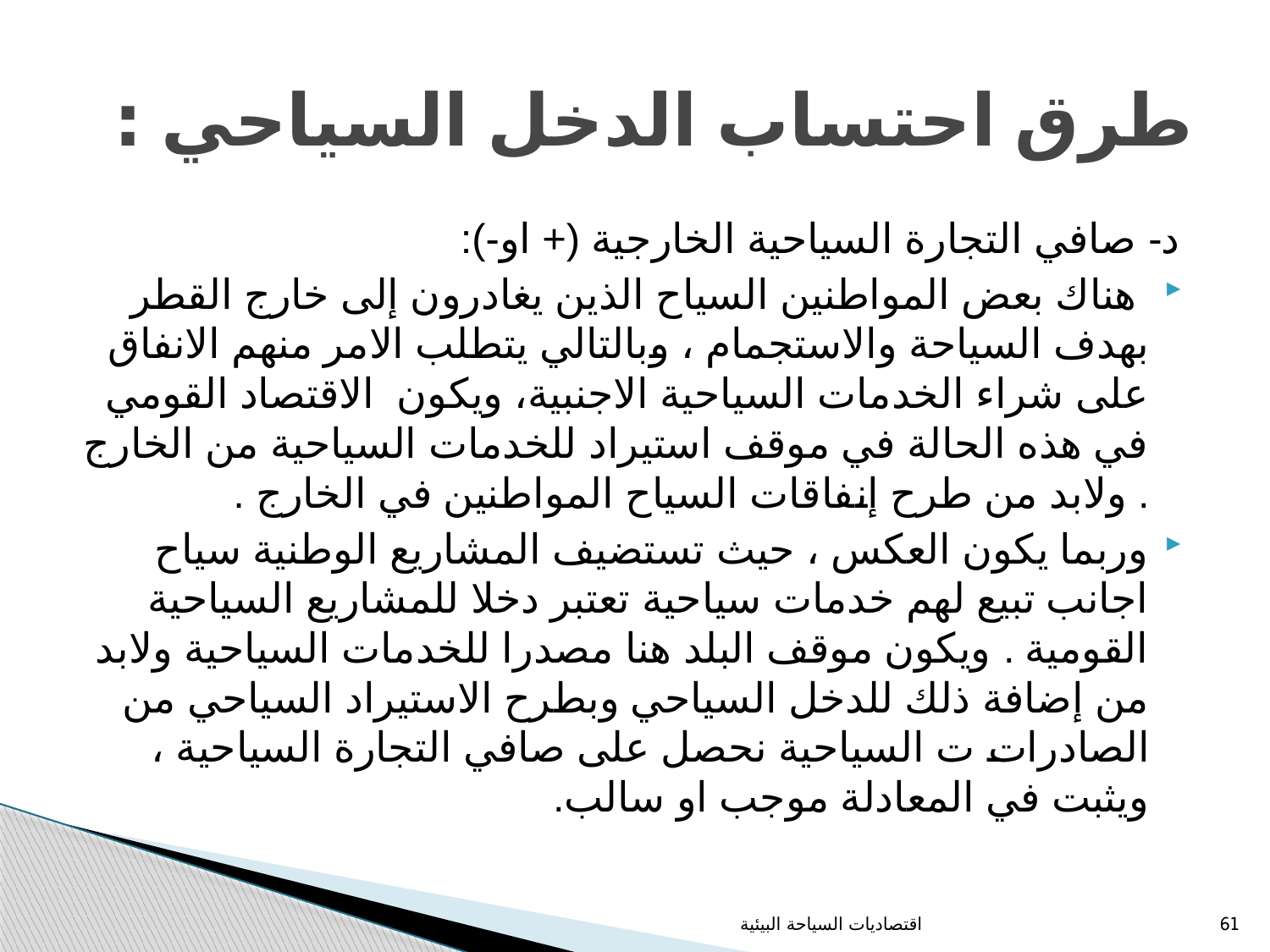

# طرق احتساب الدخل السياحي :
د- صافي التجارة السياحية الخارجية (+ او-):
 هناك بعض المواطنين السياح الذين يغادرون إلى خارج القطر بهدف السياحة والاستجمام ، وبالتالي يتطلب الامر منهم الانفاق على شراء الخدمات السياحية الاجنبية، ويكون  الاقتصاد القومي في هذه الحالة في موقف استيراد للخدمات السياحية من الخارج . ولابد من طرح إنفاقات السياح المواطنين في الخارج .
وربما يكون العكس ، حيث تستضيف المشاريع الوطنية سياح اجانب تبيع لهم خدمات سياحية تعتبر دخلا للمشاريع السياحية القومية . ويكون موقف البلد هنا مصدرا للخدمات السياحية ولابد من إضافة ذلك للدخل السياحي وبطرح الاستيراد السياحي من الصادرات ت السياحية نحصل على صافي التجارة السياحية ، ويثبت في المعادلة موجب او سالب.

اقتصاديات السياحة البيئية
61